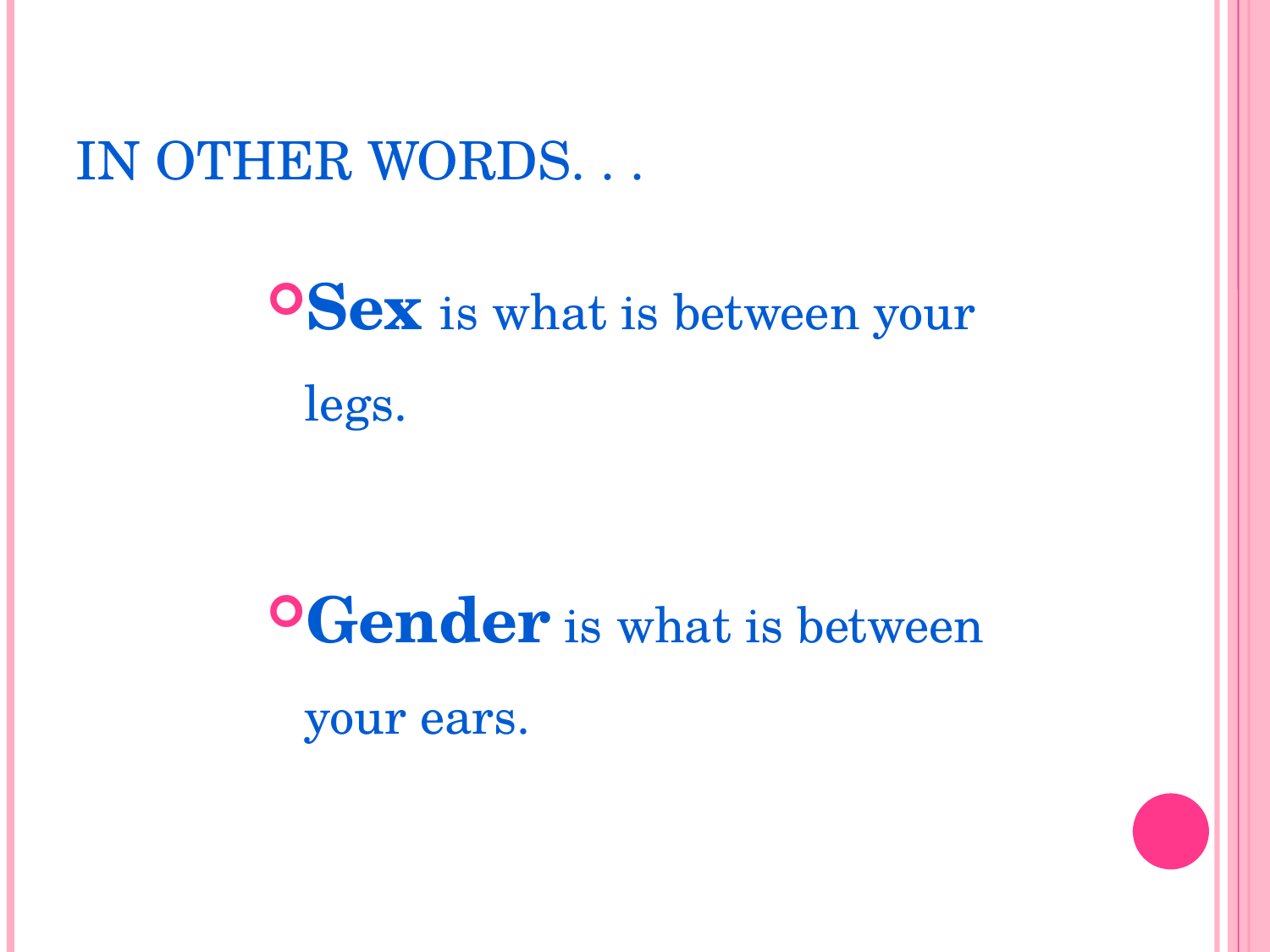

# IN OTHER WORDS. . .
Sex is what is between your legs.

Gender is what is between your ears.